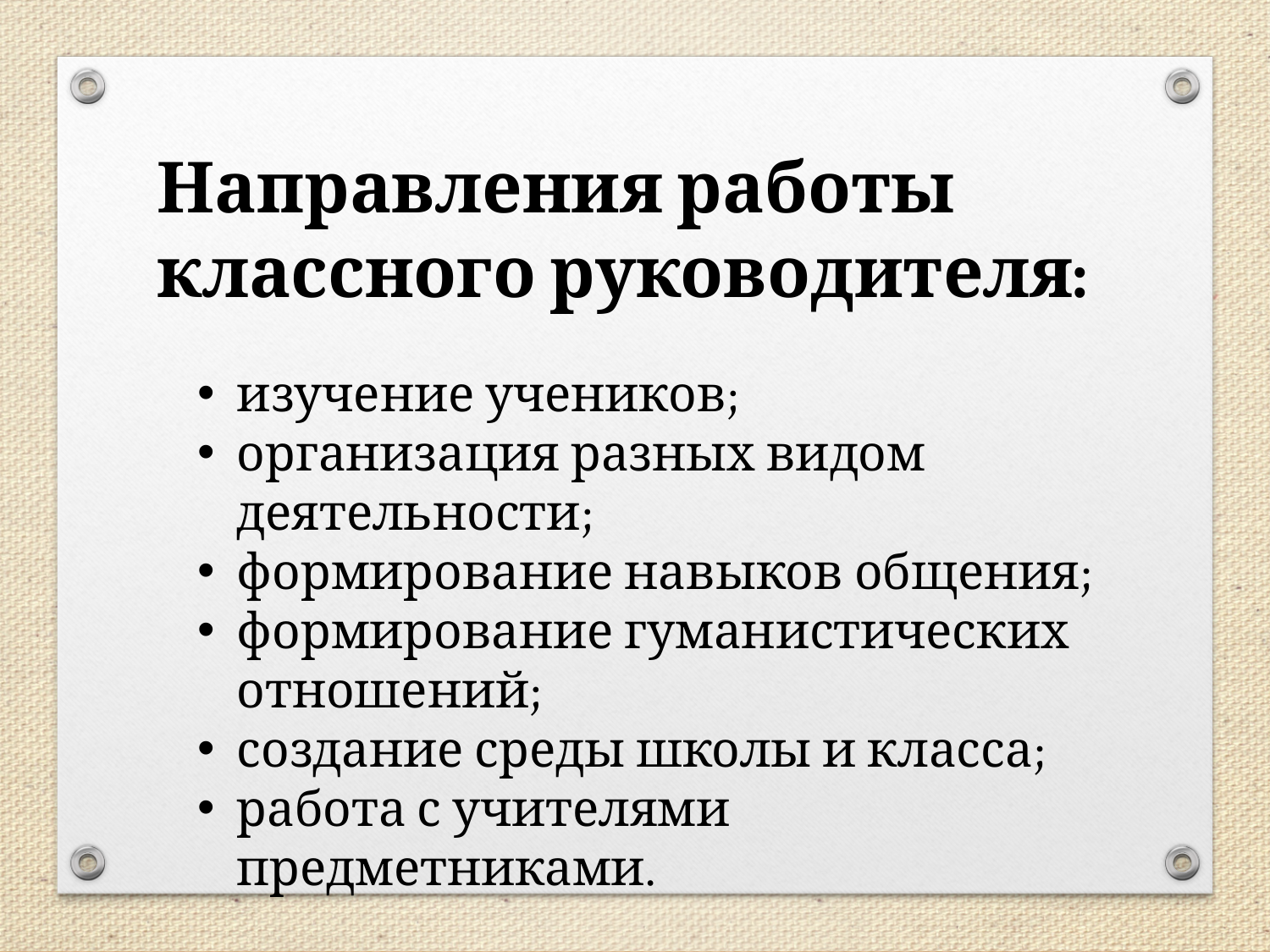

Направления работы классного руководителя:
изучение учеников;
организация разных видом деятельности;
формирование навыков общения;
формирование гуманистических отношений;
создание среды школы и класса;
работа с учителями предметниками.